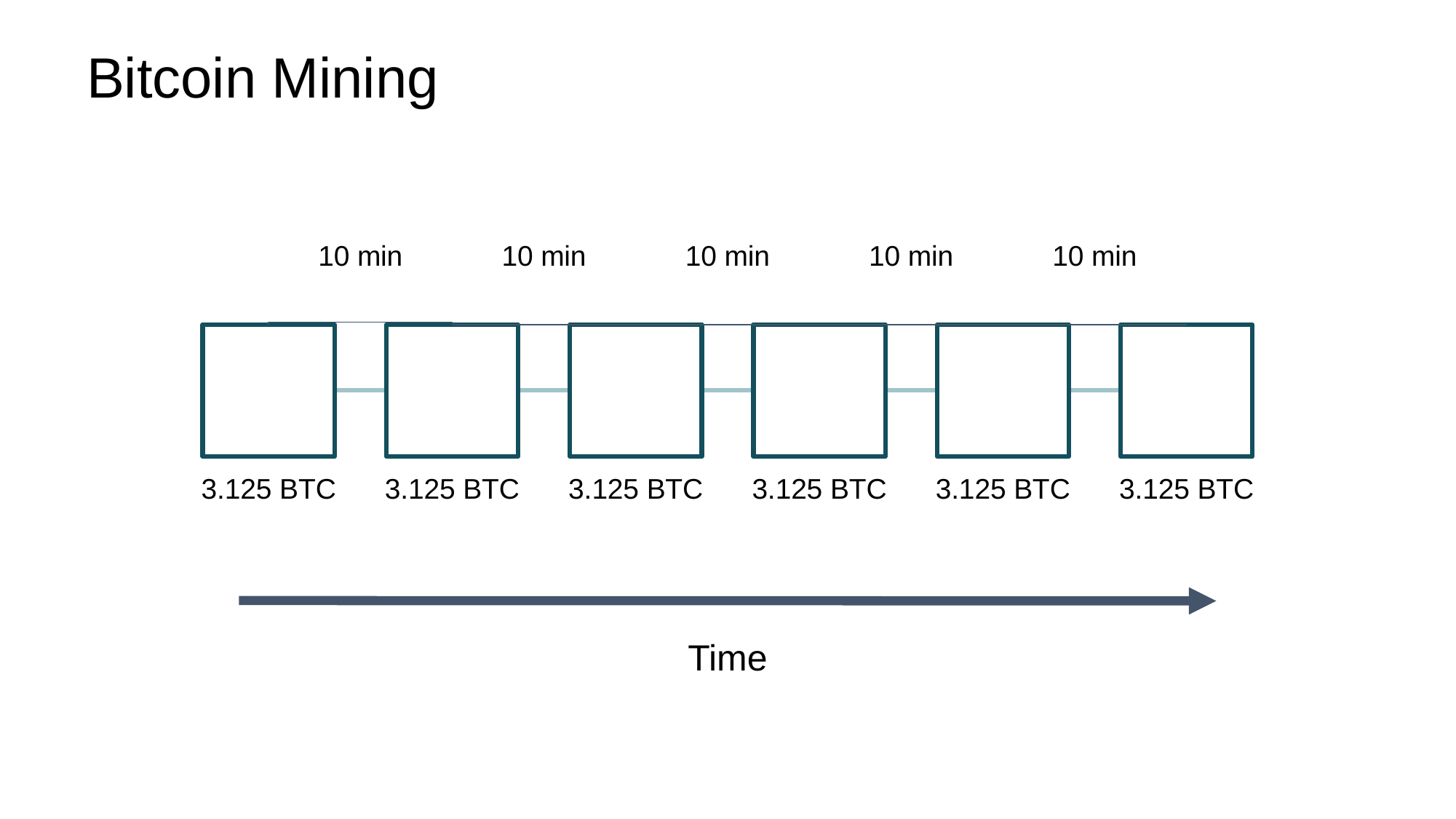

# Bitcoin Mining
10 min
10 min
10 min
10 min
10 min

3.125 BTC
3.125 BTC
3.125 BTC
3.125 BTC
3.125 BTC
3.125 BTC
Time